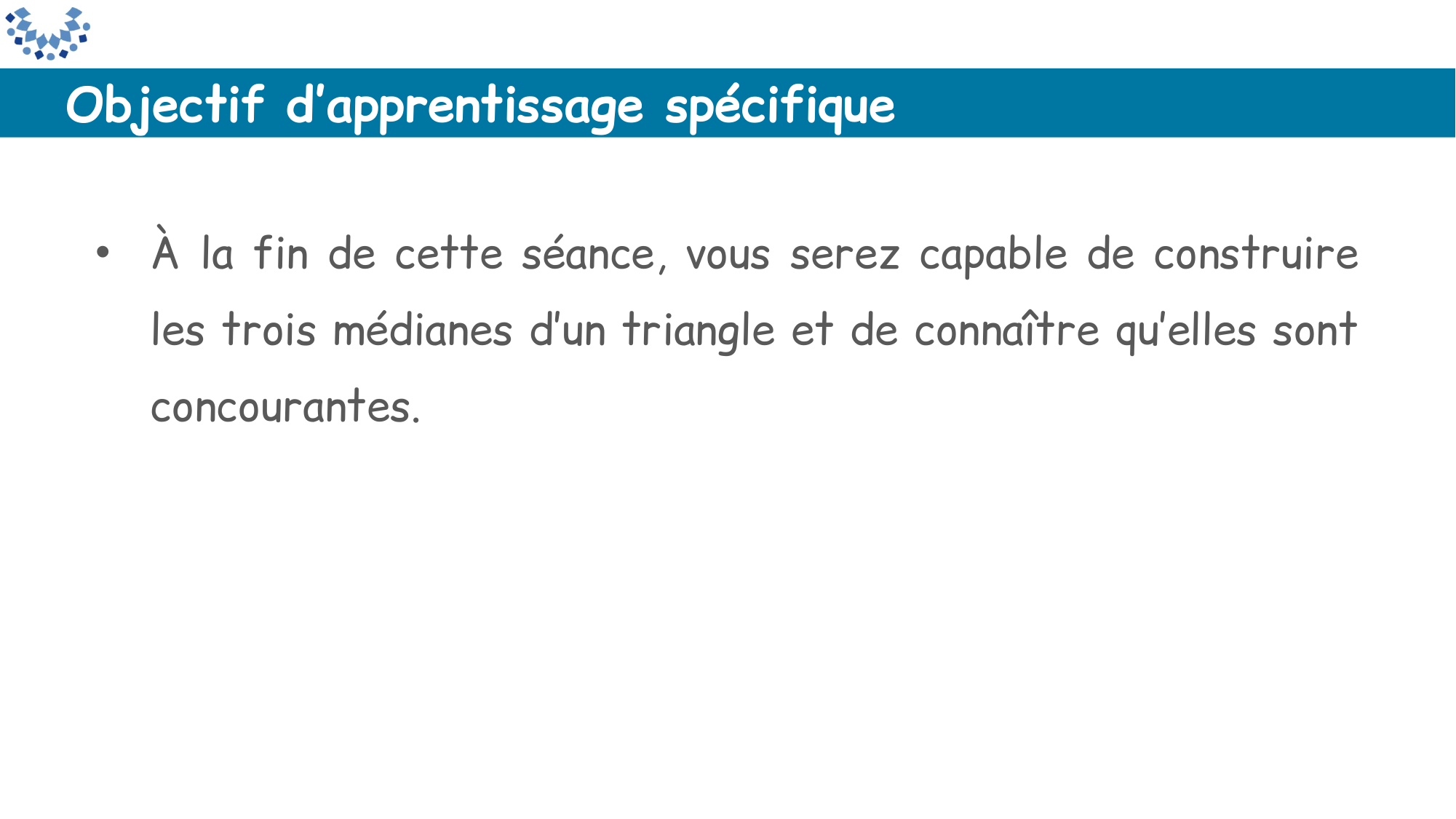

Objectif d’apprentissage spécifique
À la fin de cette séance, vous serez capable de construire les trois médianes d’un triangle et de connaître qu’elles sont concourantes.